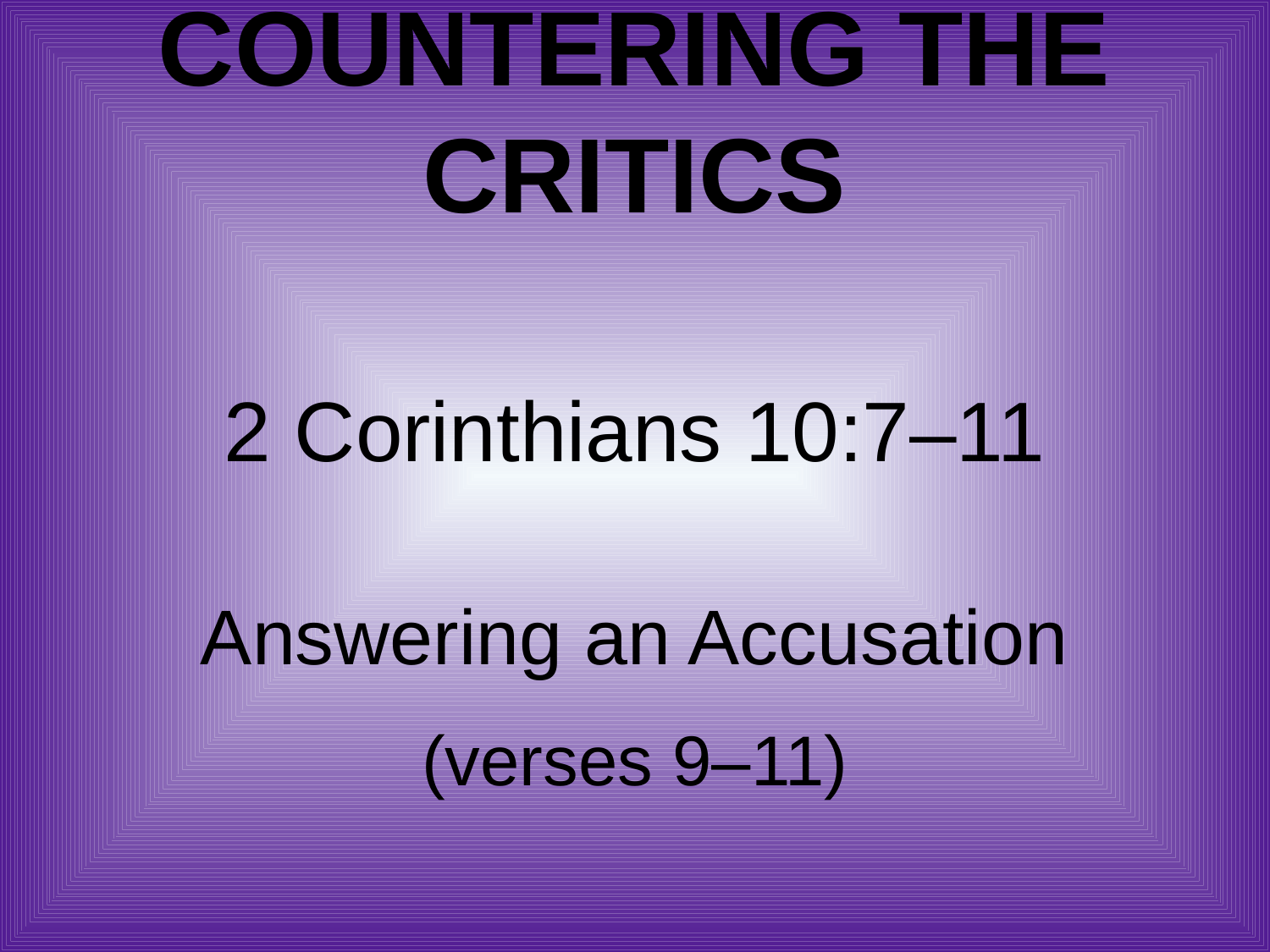

# Countering the Critics
2 Corinthians 10:7–11

Answering an Accusation
(verses 9–11)